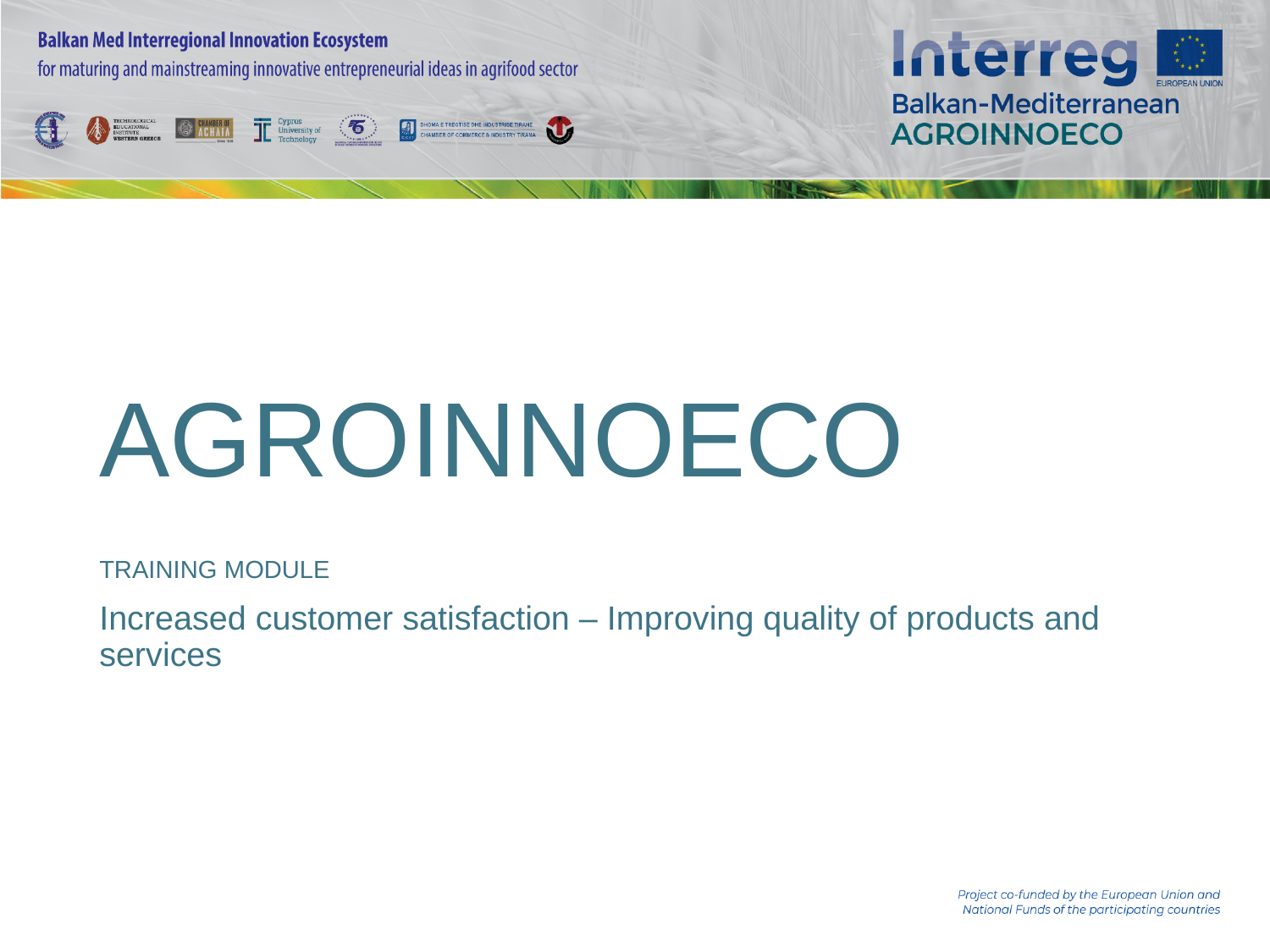

# AGROINNOECO
TRAINING MODULE
Increased customer satisfaction – Improving quality of products and services